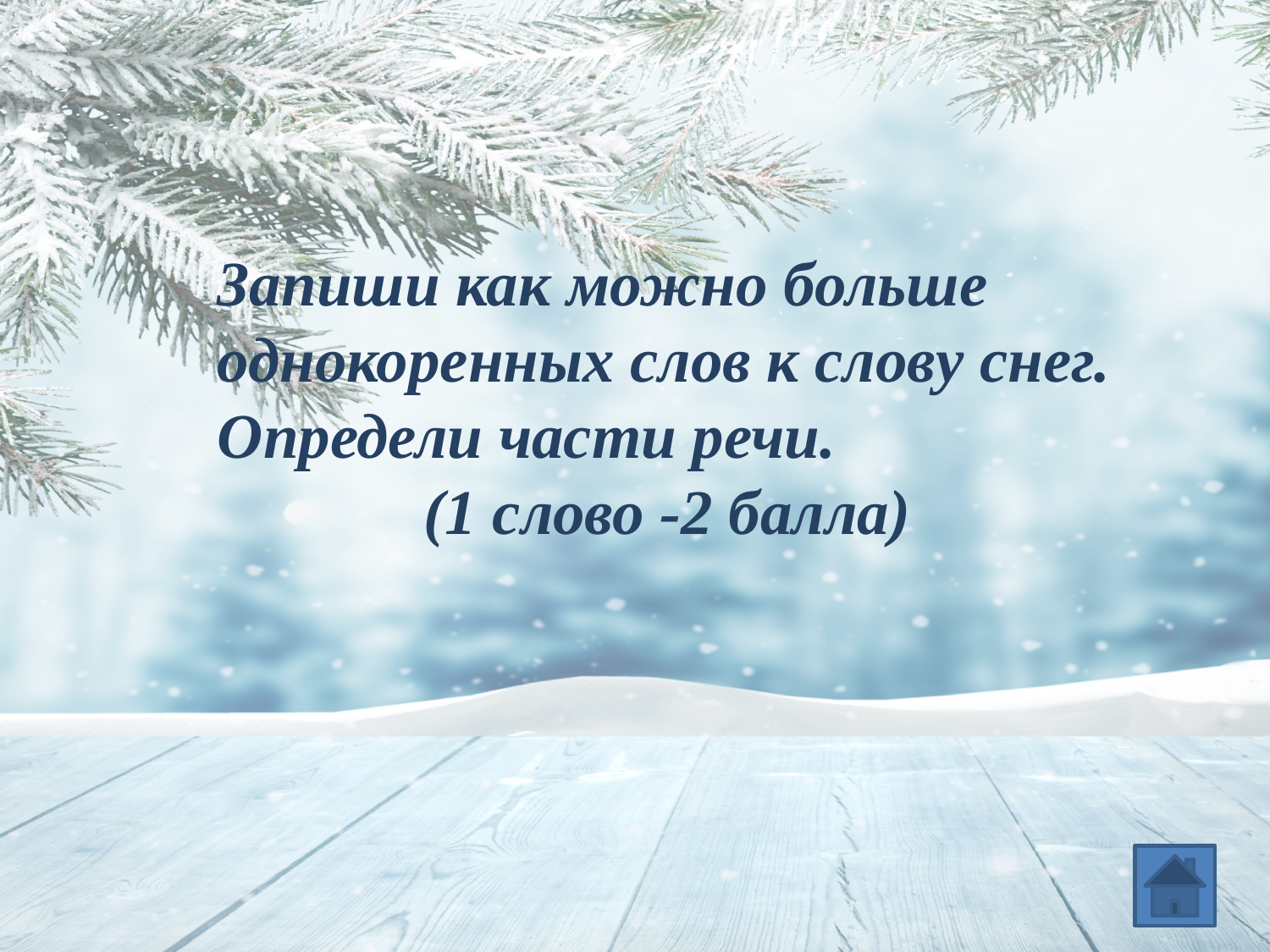

Запиши как можно больше однокоренных слов к слову снег. Определи части речи.
             (1 слово -2 балла)